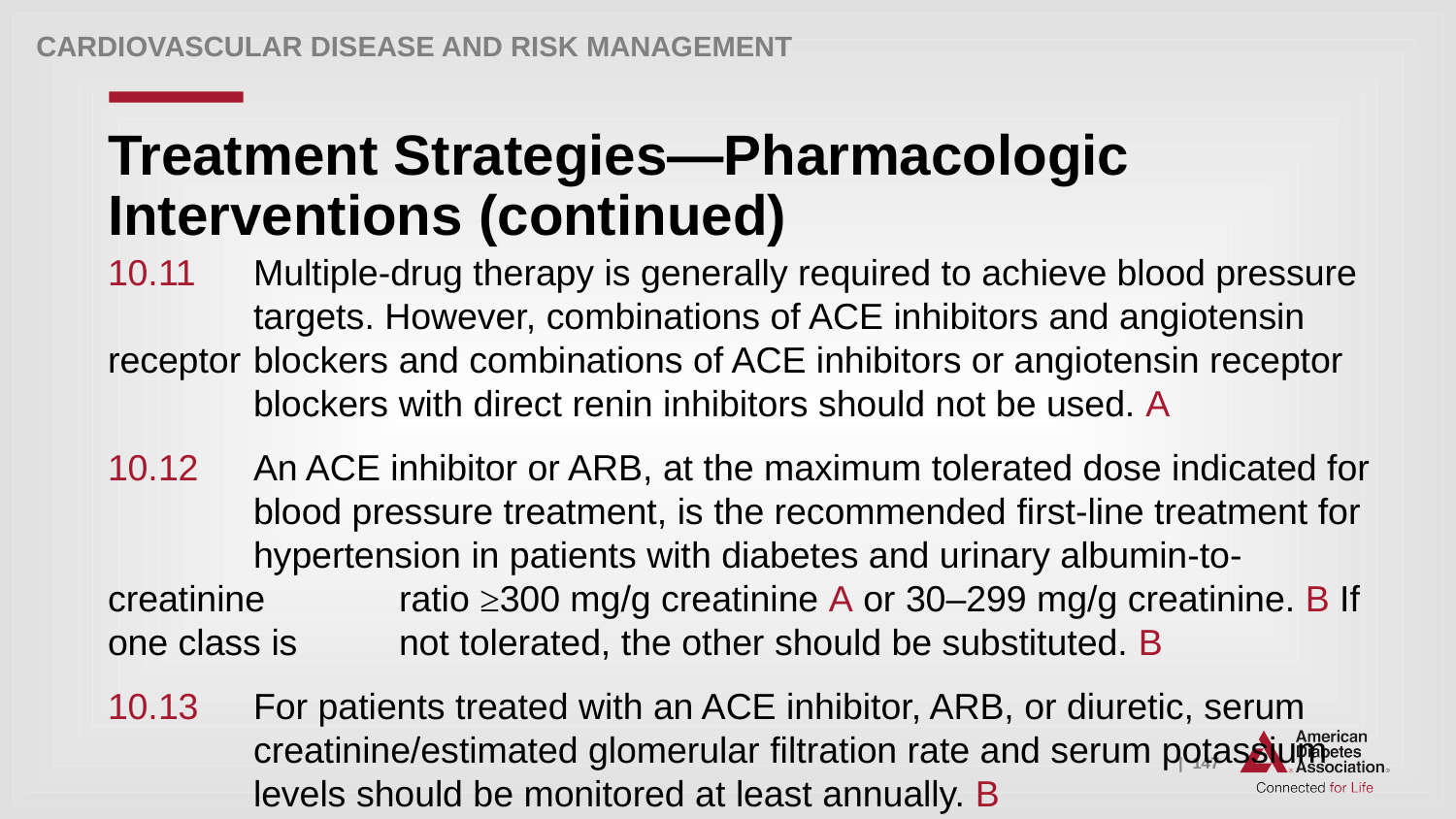

Cardiovascular Disease and Risk Management
# Treatment Strategies—Pharmacologic Interventions (continued)
10.11 	Multiple-drug therapy is generally required to achieve blood pressure  	targets. However, combinations of ACE inhibitors and angiotensin receptor 	blockers and combinations of ACE inhibitors or angiotensin receptor 	blockers with direct renin inhibitors should not be used. A
10.12 	An ACE inhibitor or ARB, at the maximum tolerated dose indicated for 	blood pressure treatment, is the recommended first-line treatment for 	hypertension in patients with diabetes and urinary albumin-to-creatinine 	ratio ≥300 mg/g creatinine A or 30–299 mg/g creatinine. B If one class is 	not tolerated, the other should be substituted. B
10.13 	For patients treated with an ACE inhibitor, ARB, or diuretic, serum 	creatinine/estimated glomerular filtration rate and serum potassium     	levels should be monitored at least annually. B